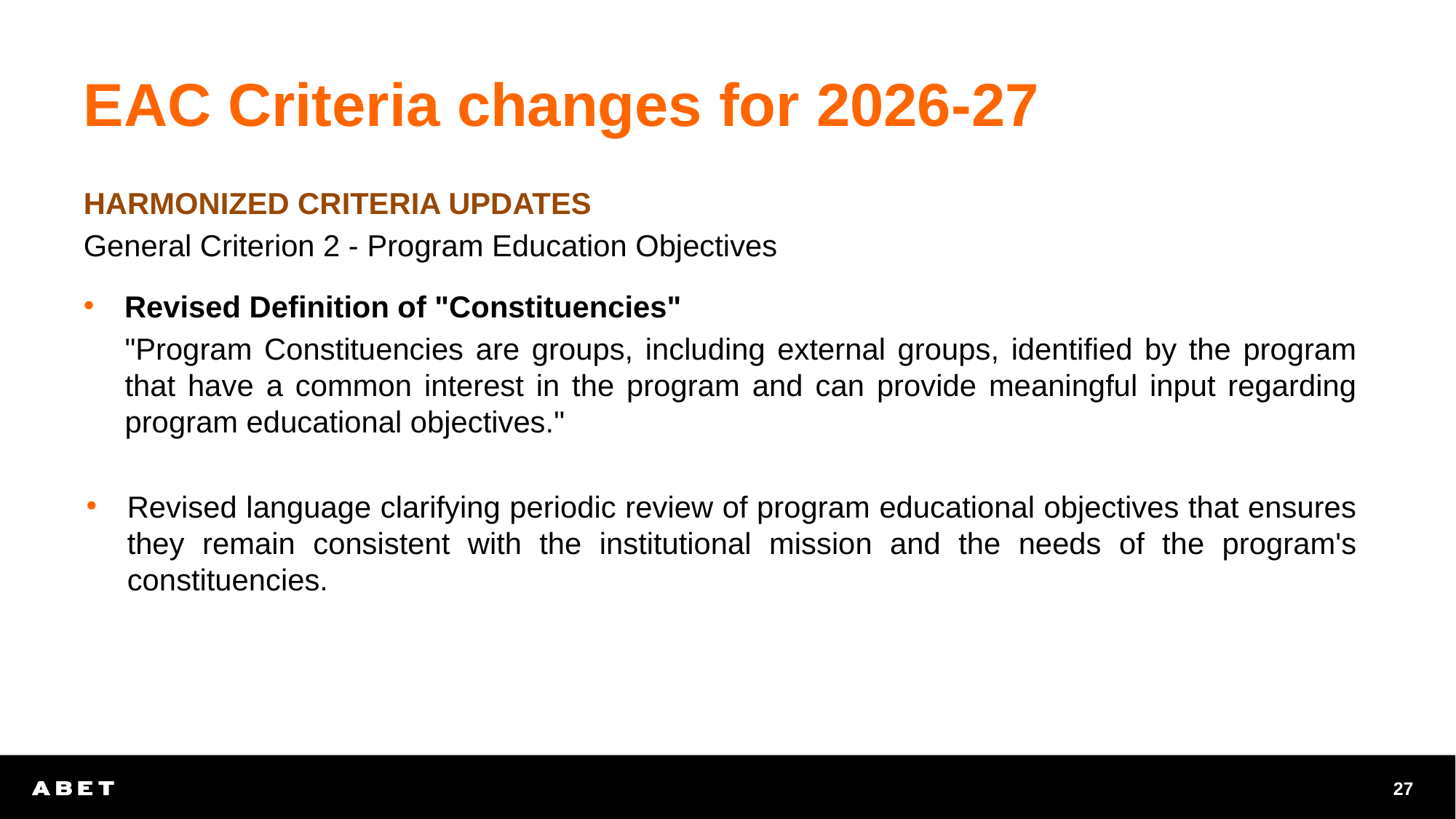

# EAC Criteria changes for 2026-27
HARMONIZED CRITERIA UPDATES
General Criterion 2 - Program Education Objectives
Revised Definition of "Constituencies"
"Program Constituencies are groups, including external groups, identified by the program that have a common interest in the program and can provide meaningful input regarding program educational objectives."

Revised language clarifying periodic review of program educational objectives that ensures they remain consistent with the institutional mission and the needs of the program's constituencies.